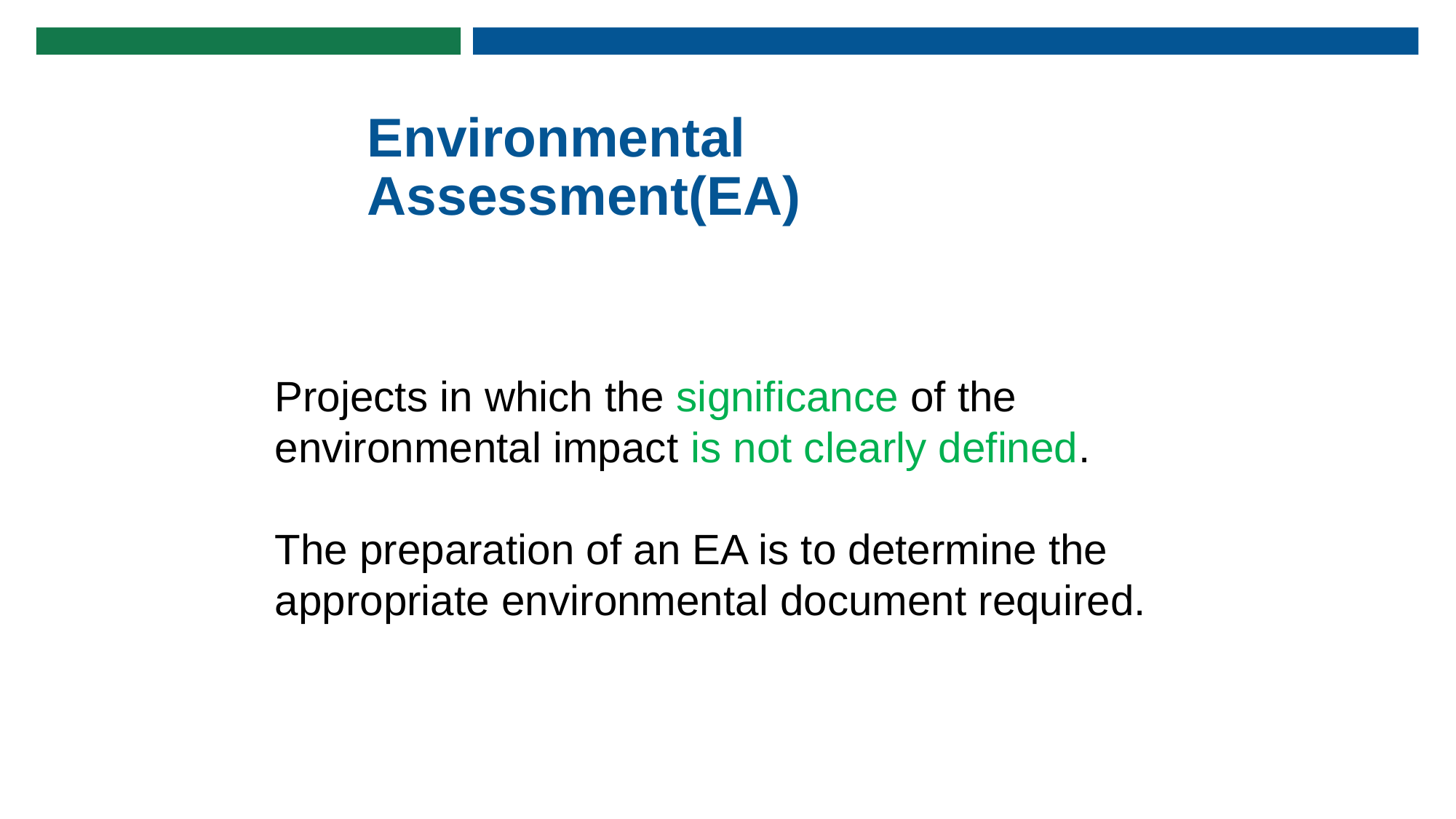

# Environmental Assessment(EA)
Projects in which the significance of the environmental impact is not clearly defined.

The preparation of an EA is to determine the appropriate environmental document required.